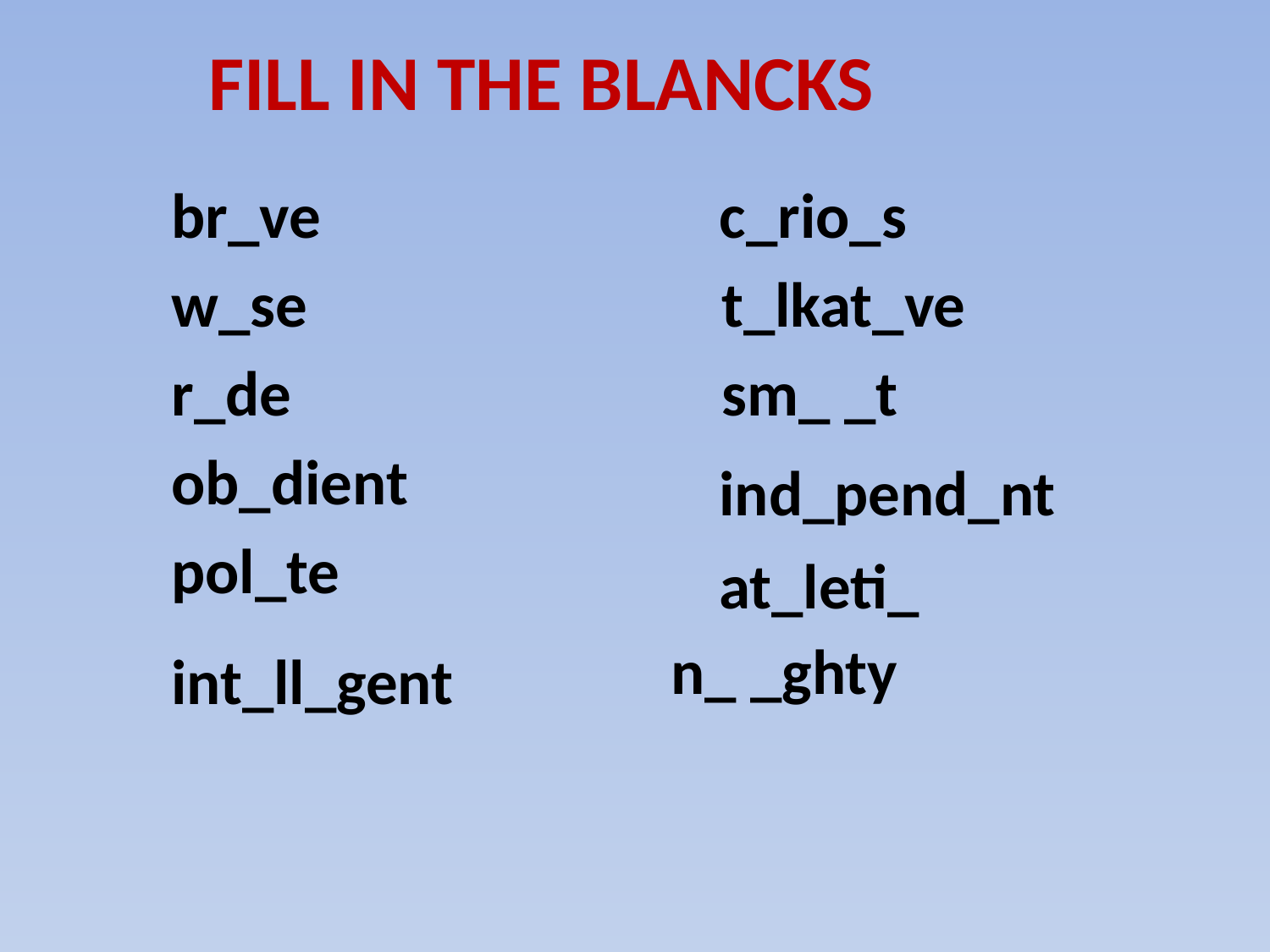

# FILL IN THE BLANCKS
br_ve
w_se
r_de
ob_dient
pol_te
 c_rio_s
 t_lkat_ve
 sm_ _t
ind_pend_nt

at_leti_
n_ _ghty
int_ll_gent